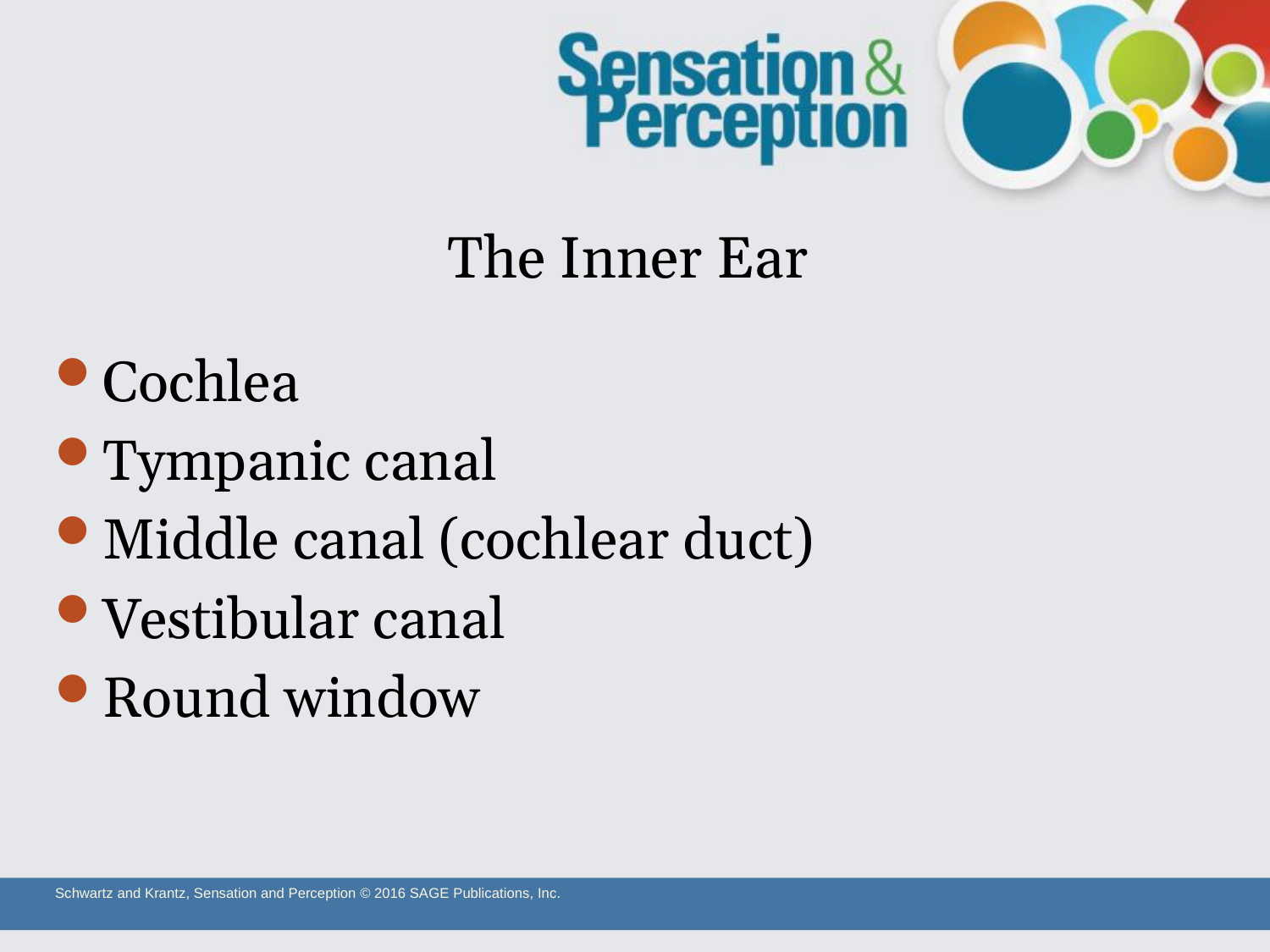

# The Inner Ear
Cochlea
Tympanic canal
Middle canal (cochlear duct)
Vestibular canal
Round window
Schwartz and Krantz, Sensation and Perception © 2016 SAGE Publications, Inc.